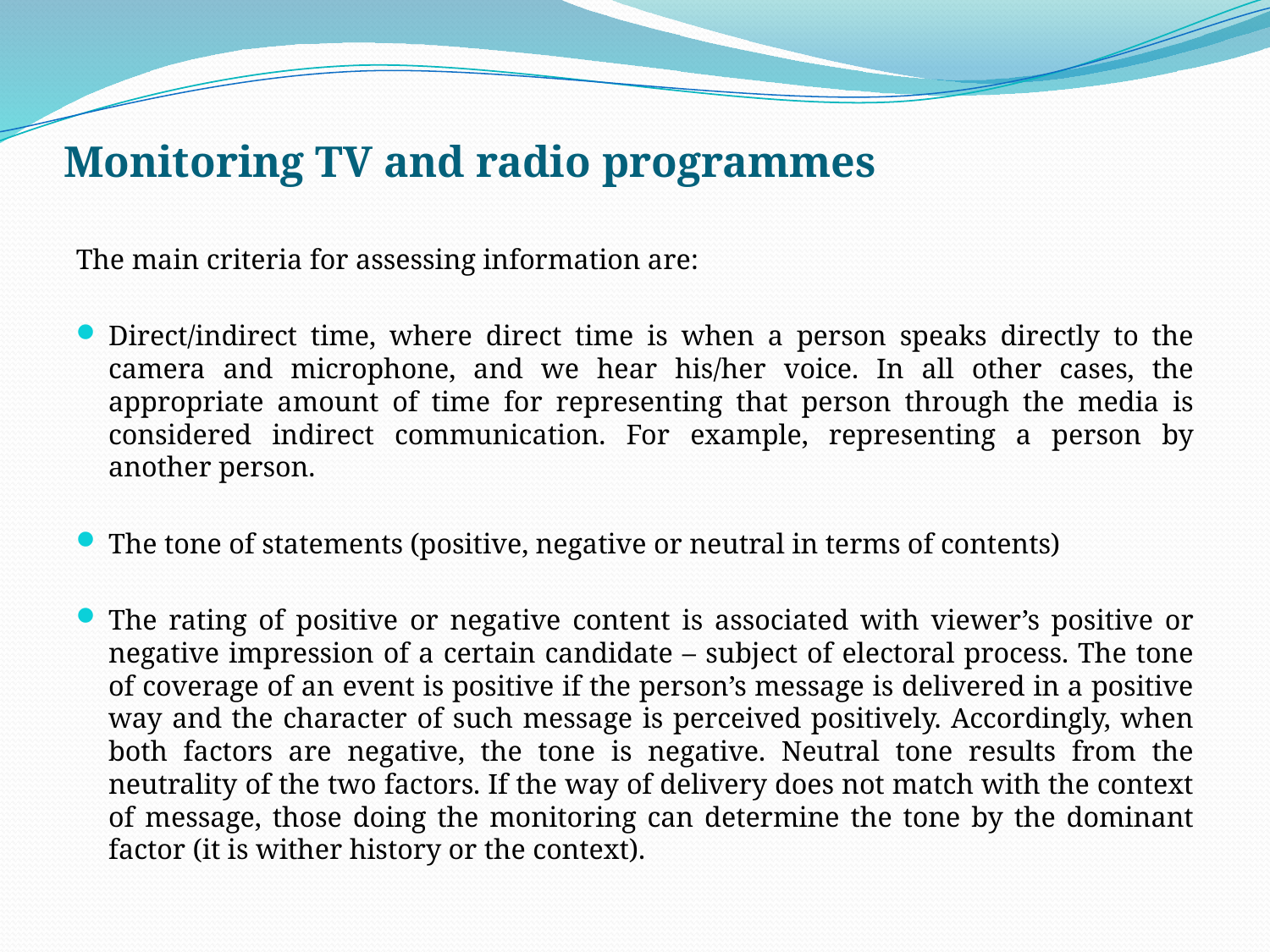

# Monitoring TV and radio programmes
The main criteria for assessing information are:

Direct/indirect time, where direct time is when a person speaks directly to the camera and microphone, and we hear his/her voice. In all other cases, the appropriate amount of time for representing that person through the media is considered indirect communication. For example, representing a person by another person.

The tone of statements (positive, negative or neutral in terms of contents)

The rating of positive or negative content is associated with viewer’s positive or negative impression of a certain candidate – subject of electoral process. The tone of coverage of an event is positive if the person’s message is delivered in a positive way and the character of such message is perceived positively. Accordingly, when both factors are negative, the tone is negative. Neutral tone results from the neutrality of the two factors. If the way of delivery does not match with the context of message, those doing the monitoring can determine the tone by the dominant factor (it is wither history or the context).